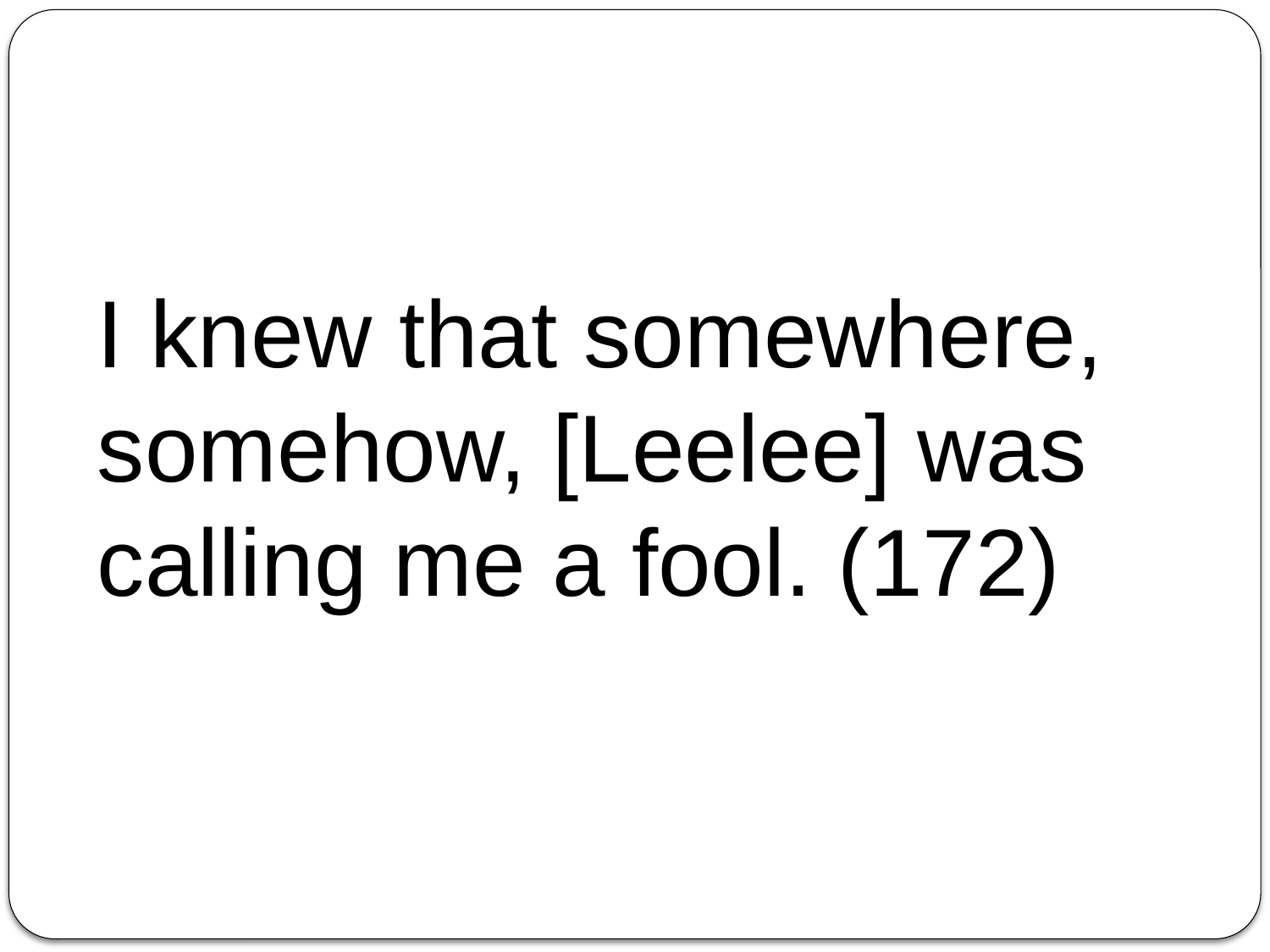

I knew that somewhere, somehow, [Leelee] was calling me a fool. (172)